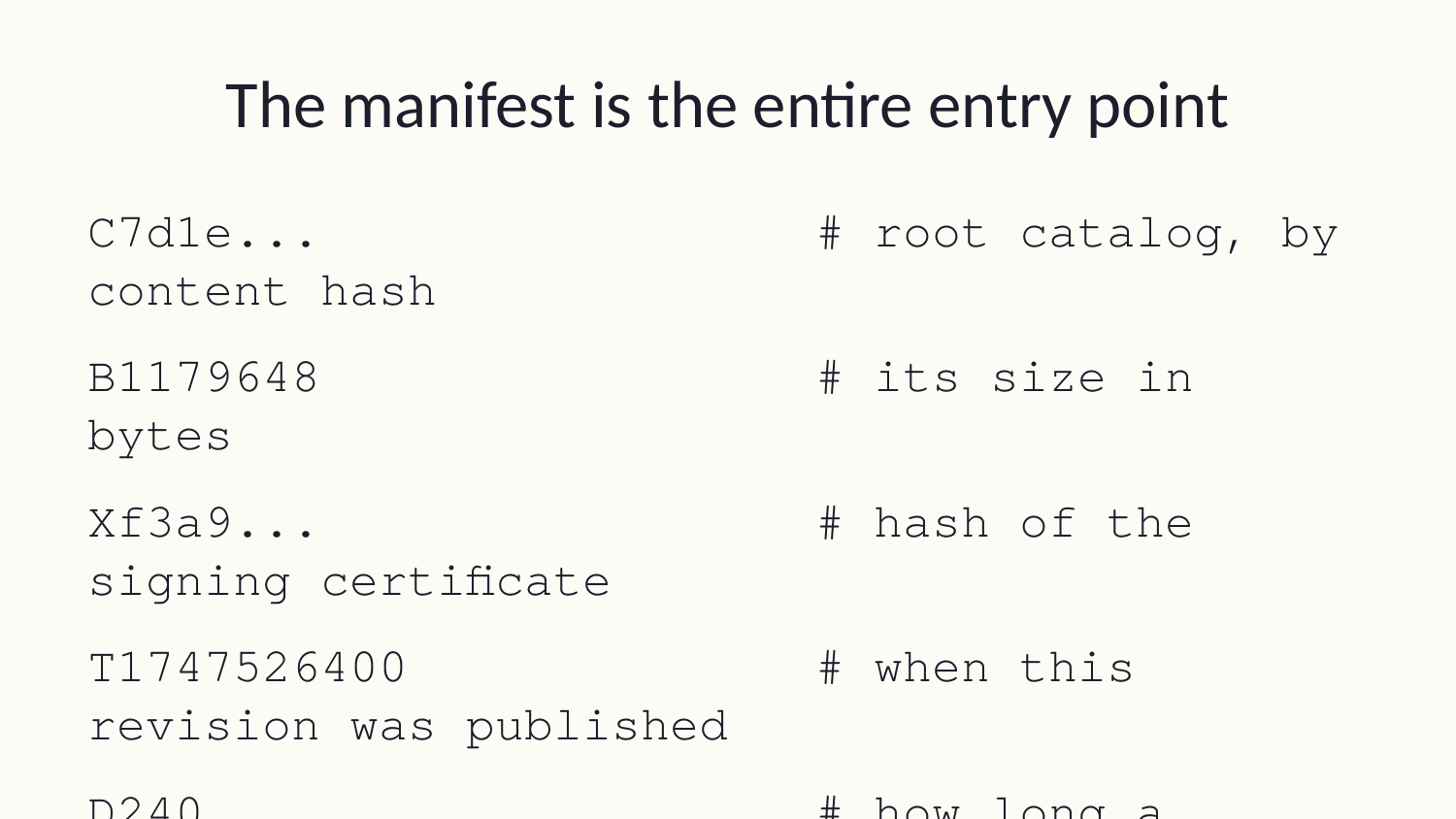

# The manifest is the entire entry point
C7d1e...                 # root catalog, by content hash
B1179648                 # its size in bytes
Xf3a9...                 # hash of the signing certificate
T1747526400              # when this revision was published
D240                     # how long a client may cache it
S5348                    # revision number
Nsoftware.eessi.io       # fully qualified repository name
--                       # everything below is the signature
The transport does not need to be trusted. A proxy, a mirror or a disk can be wrong without the client being wrong.